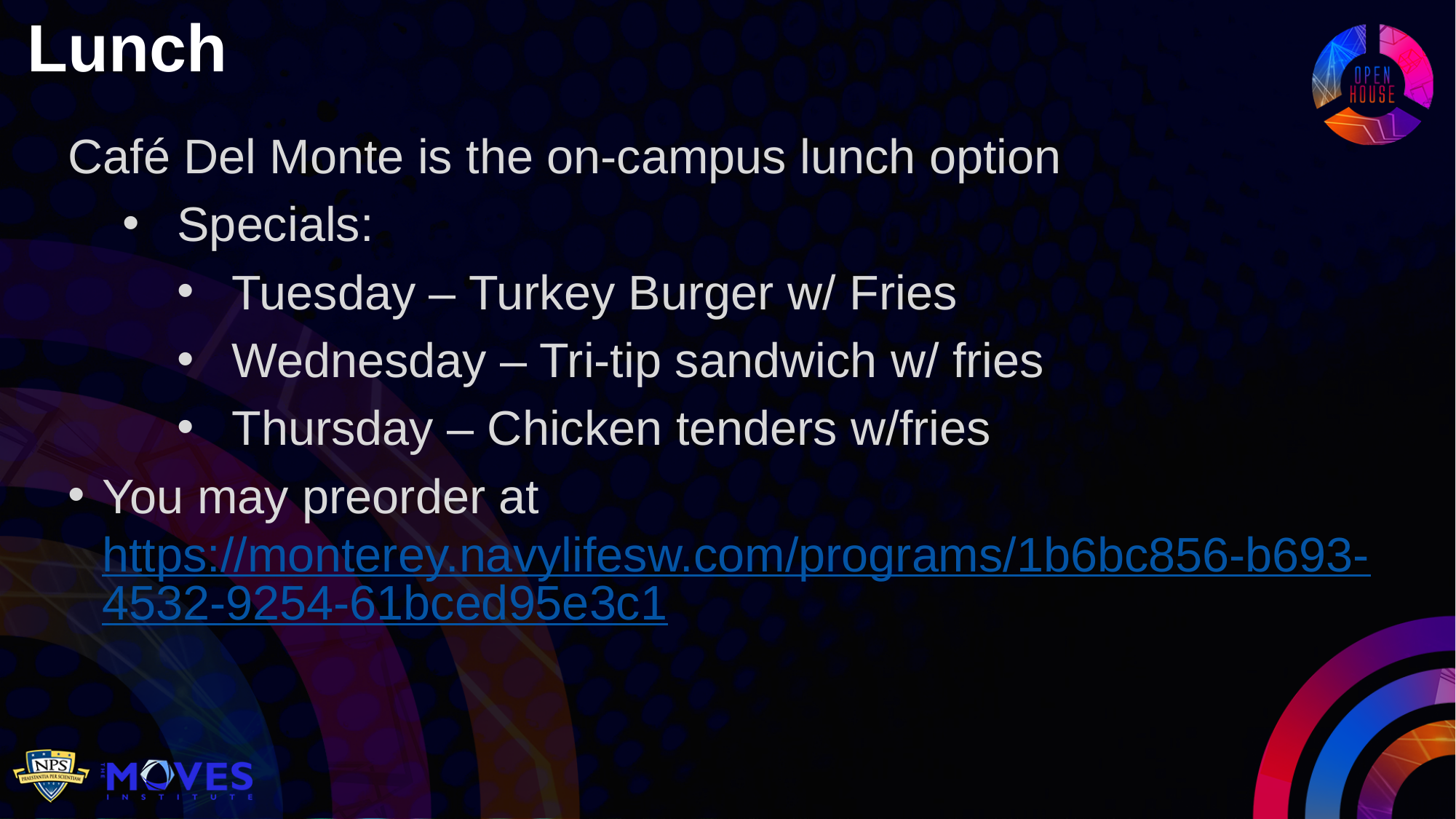

Lunch
Café Del Monte is the on-campus lunch option
Specials:
Tuesday – Turkey Burger w/ Fries
Wednesday – Tri-tip sandwich w/ fries
Thursday – Chicken tenders w/fries
You may preorder at https://monterey.navylifesw.com/programs/1b6bc856-b693-4532-9254-61bced95e3c1